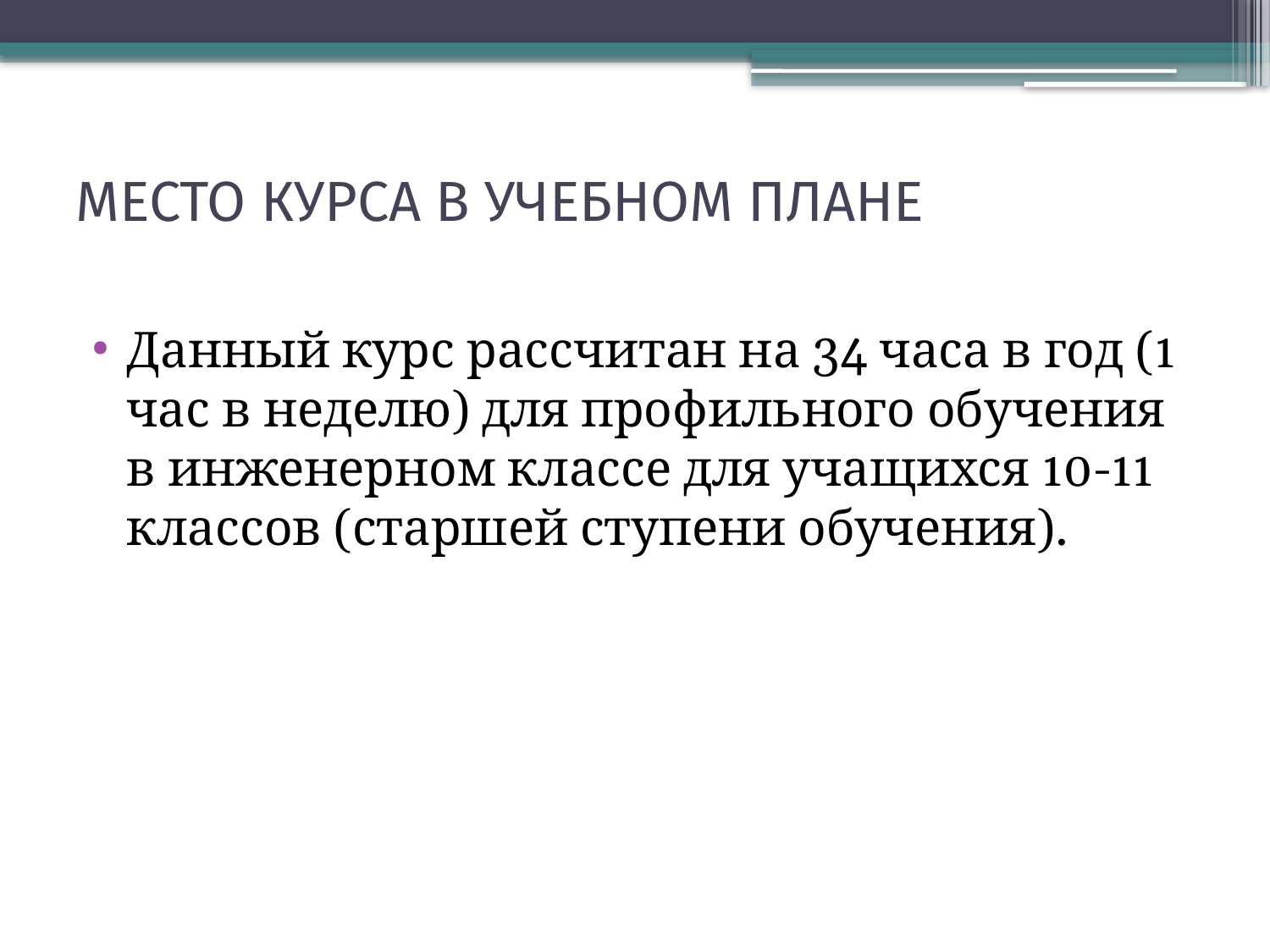

# МЕСТО КУРСА В УЧЕБНОМ ПЛАНЕ
Данный курс рассчитан на 34 часа в год (1 час в неделю) для профильного обучения в инженерном классе для учащихся 10-11 классов (старшей ступени обучения).